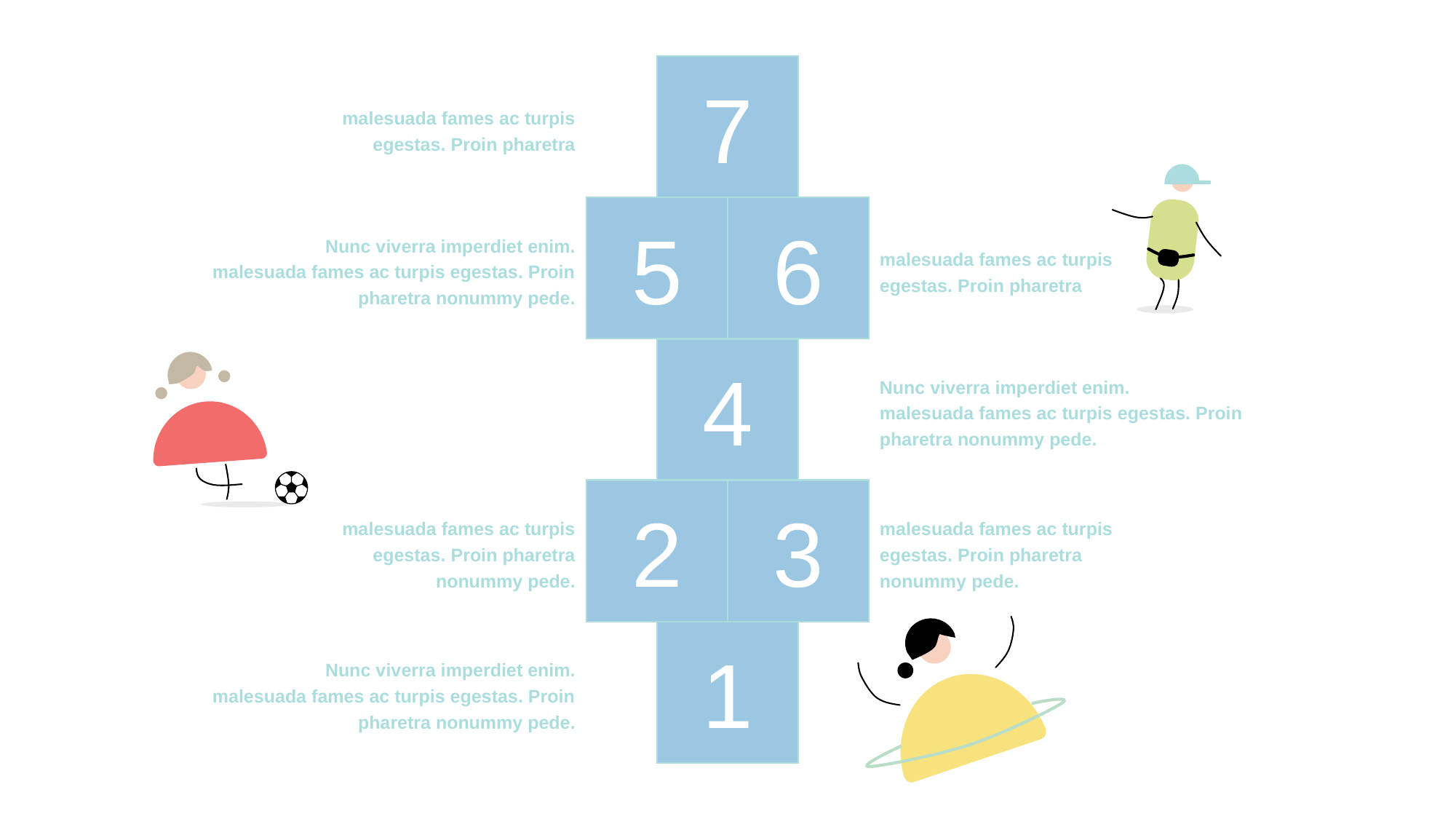

7
malesuada fames ac turpis egestas. Proin pharetra

5
6
Nunc viverra imperdiet enim.
malesuada fames ac turpis egestas. Proin pharetra nonummy pede.
malesuada fames ac turpis egestas. Proin pharetra
4

Nunc viverra imperdiet enim.
malesuada fames ac turpis egestas. Proin pharetra nonummy pede.

2
3
malesuada fames ac turpis egestas. Proin pharetra nonummy pede.
malesuada fames ac turpis egestas. Proin pharetra nonummy pede.

1
Nunc viverra imperdiet enim.
malesuada fames ac turpis egestas. Proin pharetra nonummy pede.